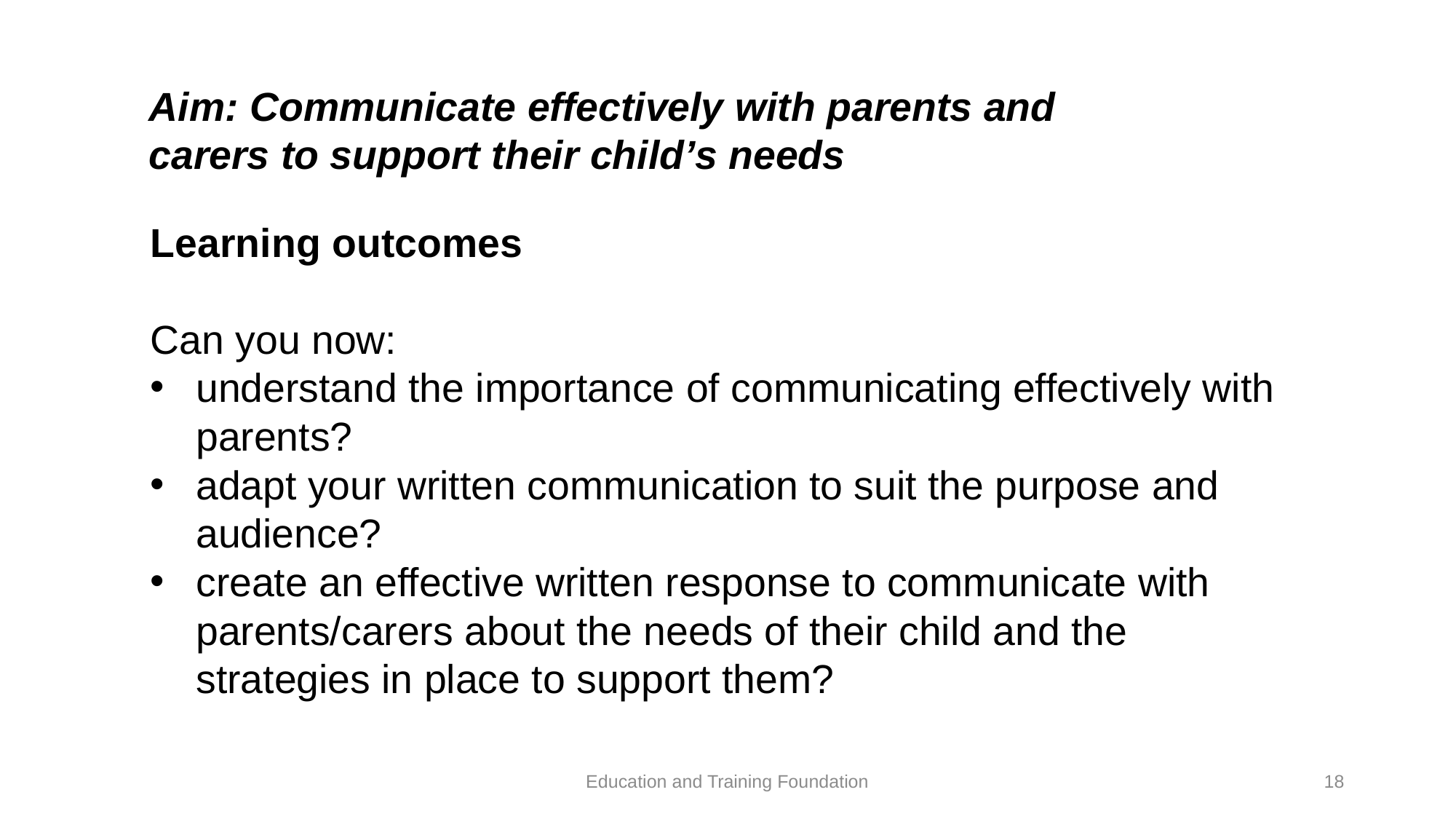

Aim: Communicate effectively with parents and carers to support their child’s needs
Learning outcomes

Can you now:
understand the importance of communicating effectively with parents?
adapt your written communication to suit the purpose and audience?
create an effective written response to communicate with parents/carers about the needs of their child and the strategies in place to support them?
#
Education and Training Foundation
18